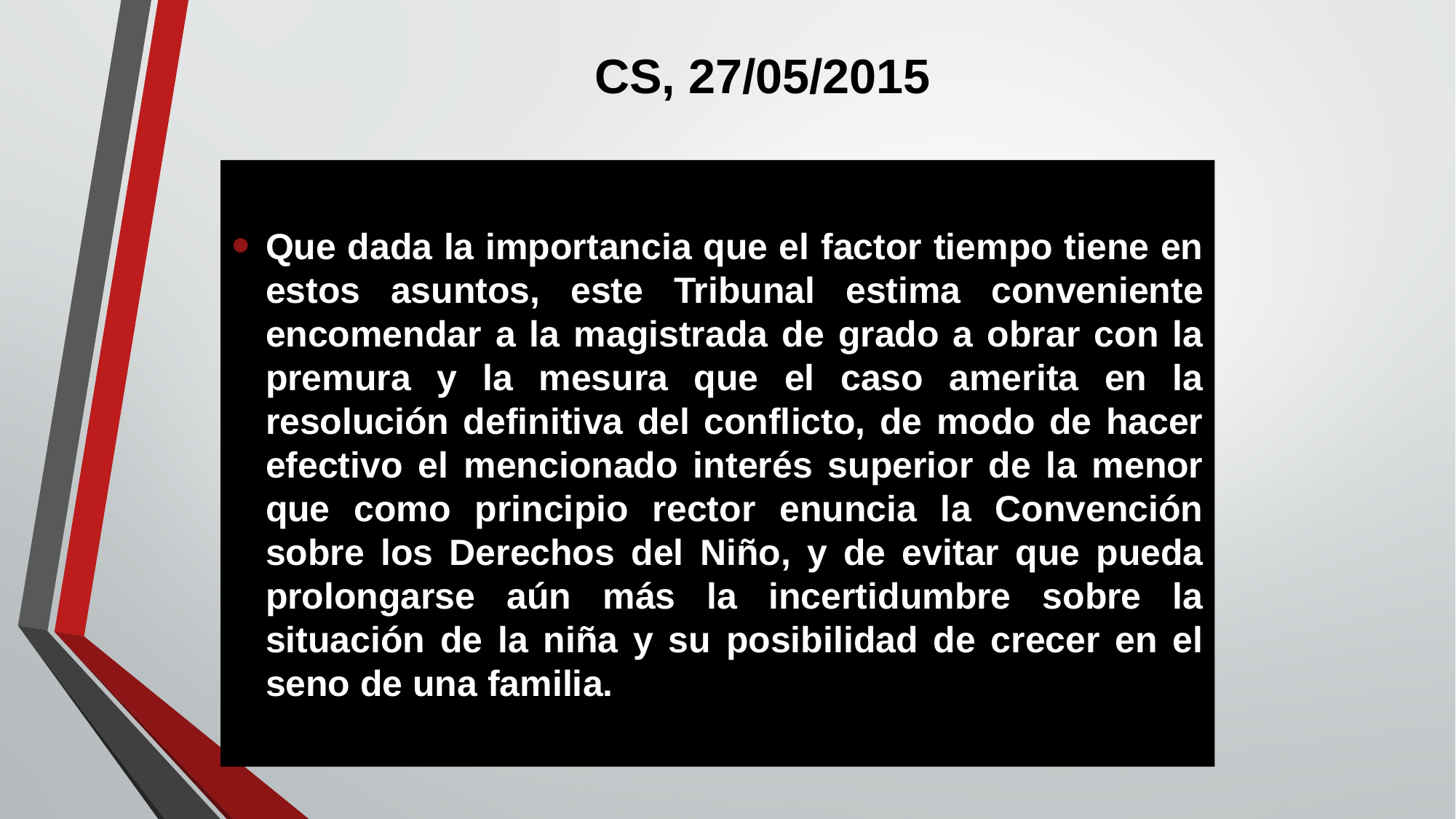

# CS, 27/05/2015
Que dada la importancia que el factor tiempo tiene en estos asuntos, este Tribunal estima conveniente encomendar a la magistrada de grado a obrar con la premura y la mesura que el caso amerita en la resolución definitiva del conflicto, de modo de hacer efectivo el mencionado interés superior de la menor que como principio rector enuncia la Convención sobre los Derechos del Niño, y de evitar que pueda prolongarse aún más la incertidumbre sobre la situación de la niña y su posibilidad de crecer en el seno de una familia.